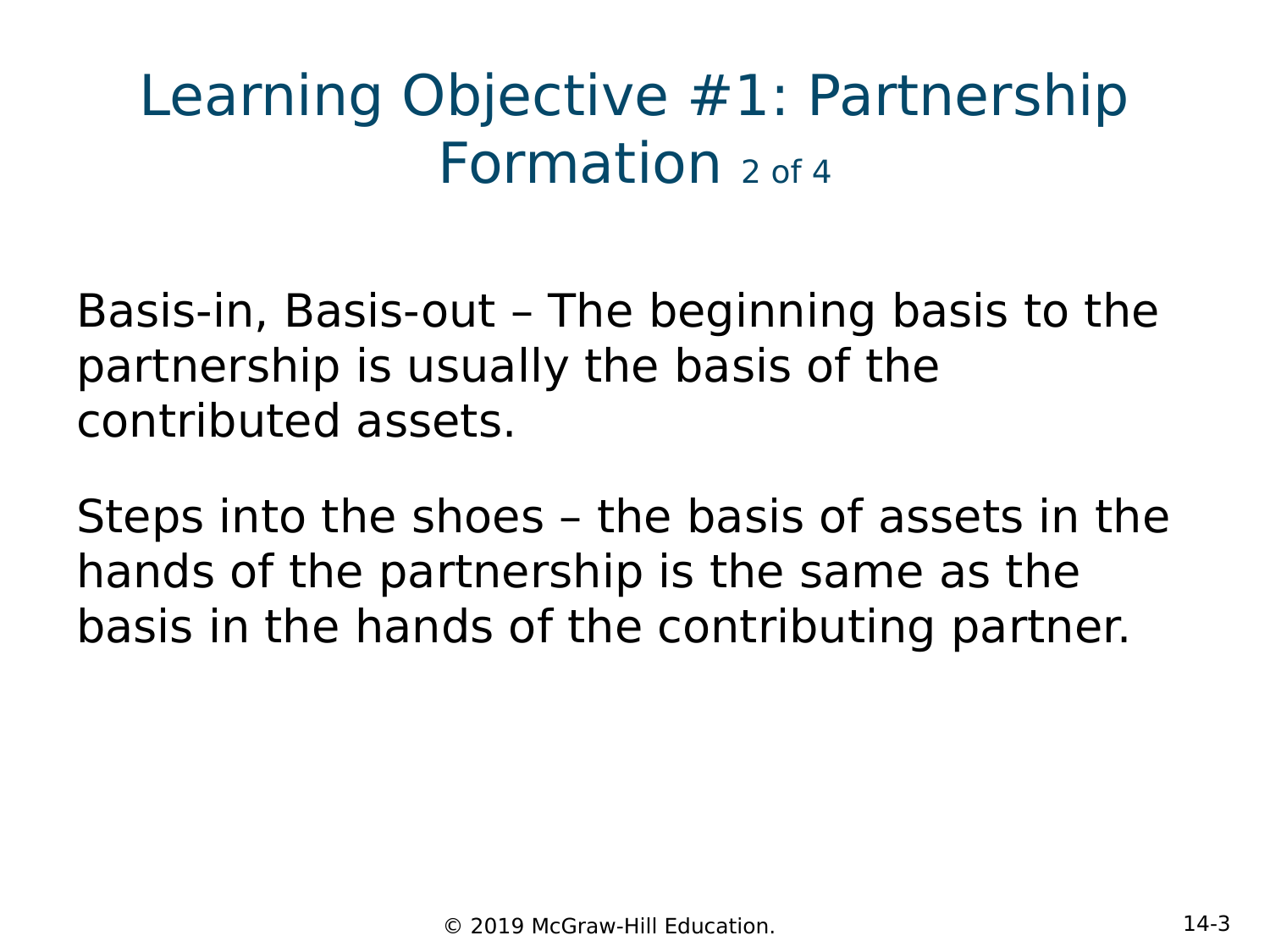

# Learning Objective #1: Partnership Formation 2 of 4
Basis-in, Basis-out – The beginning basis to the partnership is usually the basis of the contributed assets.
Steps into the shoes – the basis of assets in the hands of the partnership is the same as the basis in the hands of the contributing partner.